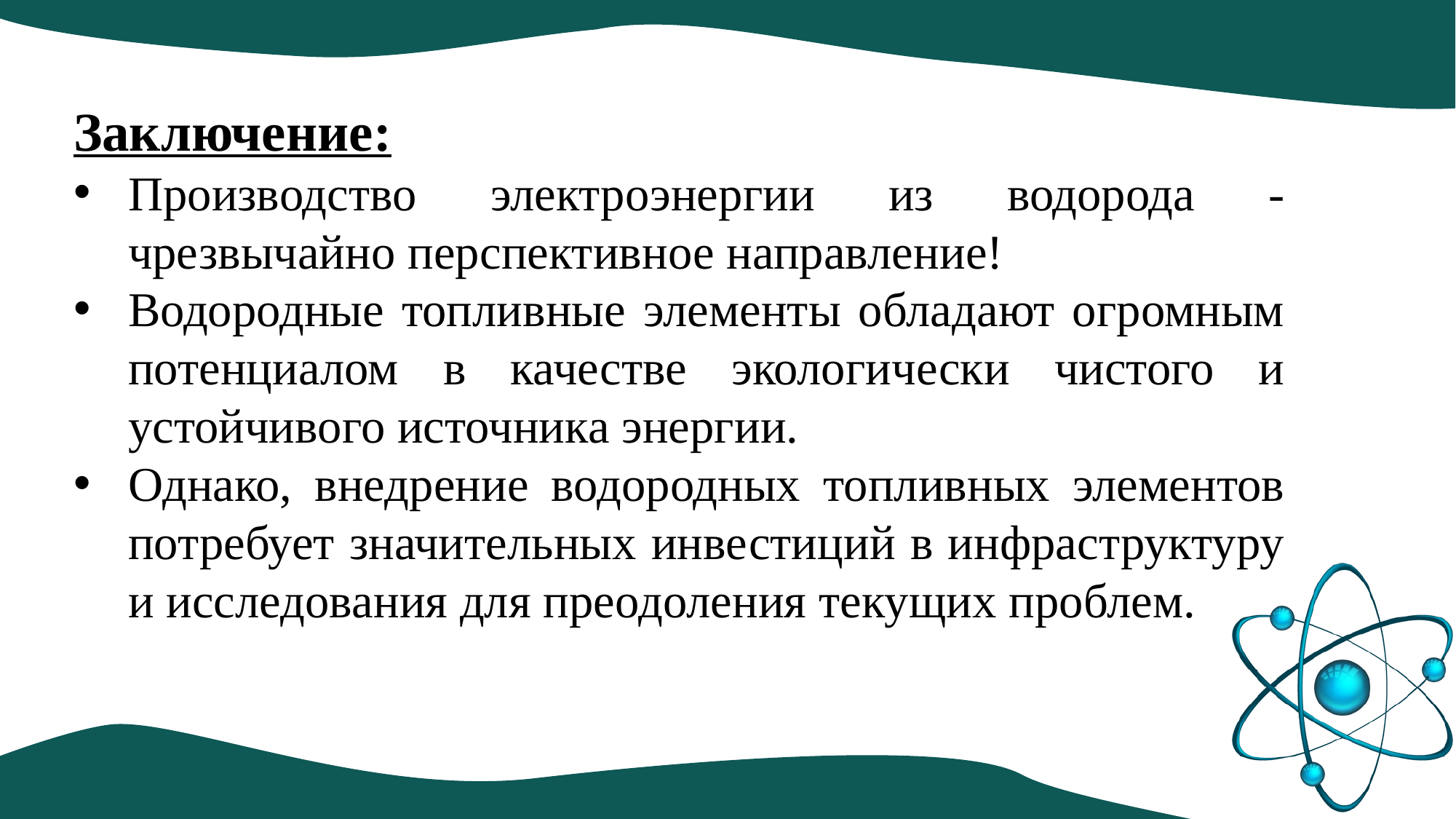

Заключение:
Производство электроэнергии из водорода - чрезвычайно перспективное направление!
Водородные топливные элементы обладают огромным потенциалом в качестве экологически чистого и устойчивого источника энергии.
Однако, внедрение водородных топливных элементов потребует значительных инвестиций в инфраструктуру и исследования для преодоления текущих проблем.